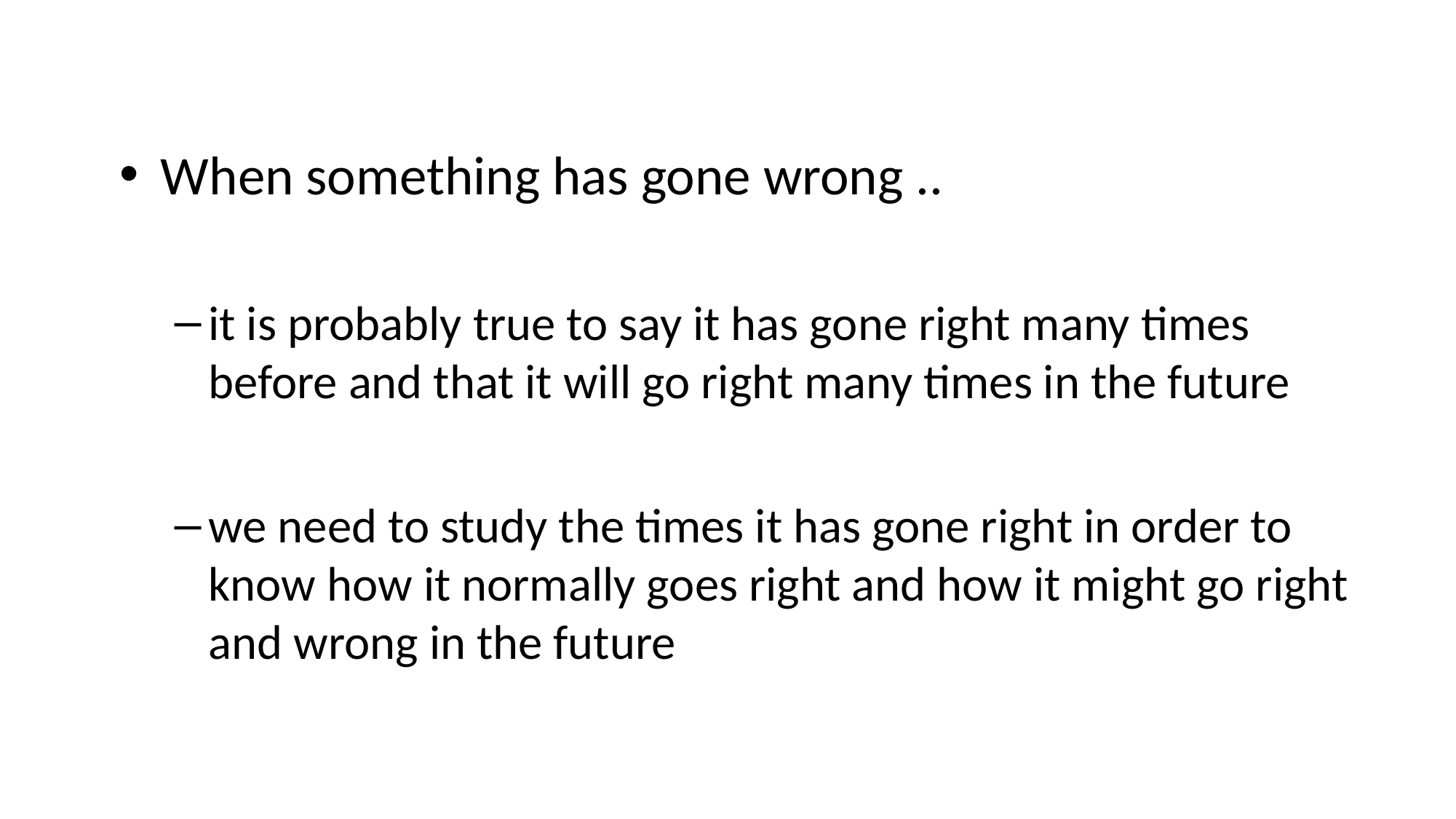

When something has gone wrong ..

it is probably true to say it has gone right many times before and that it will go right many times in the future

we need to study the times it has gone right in order to know how it normally goes right and how it might go right and wrong in the future